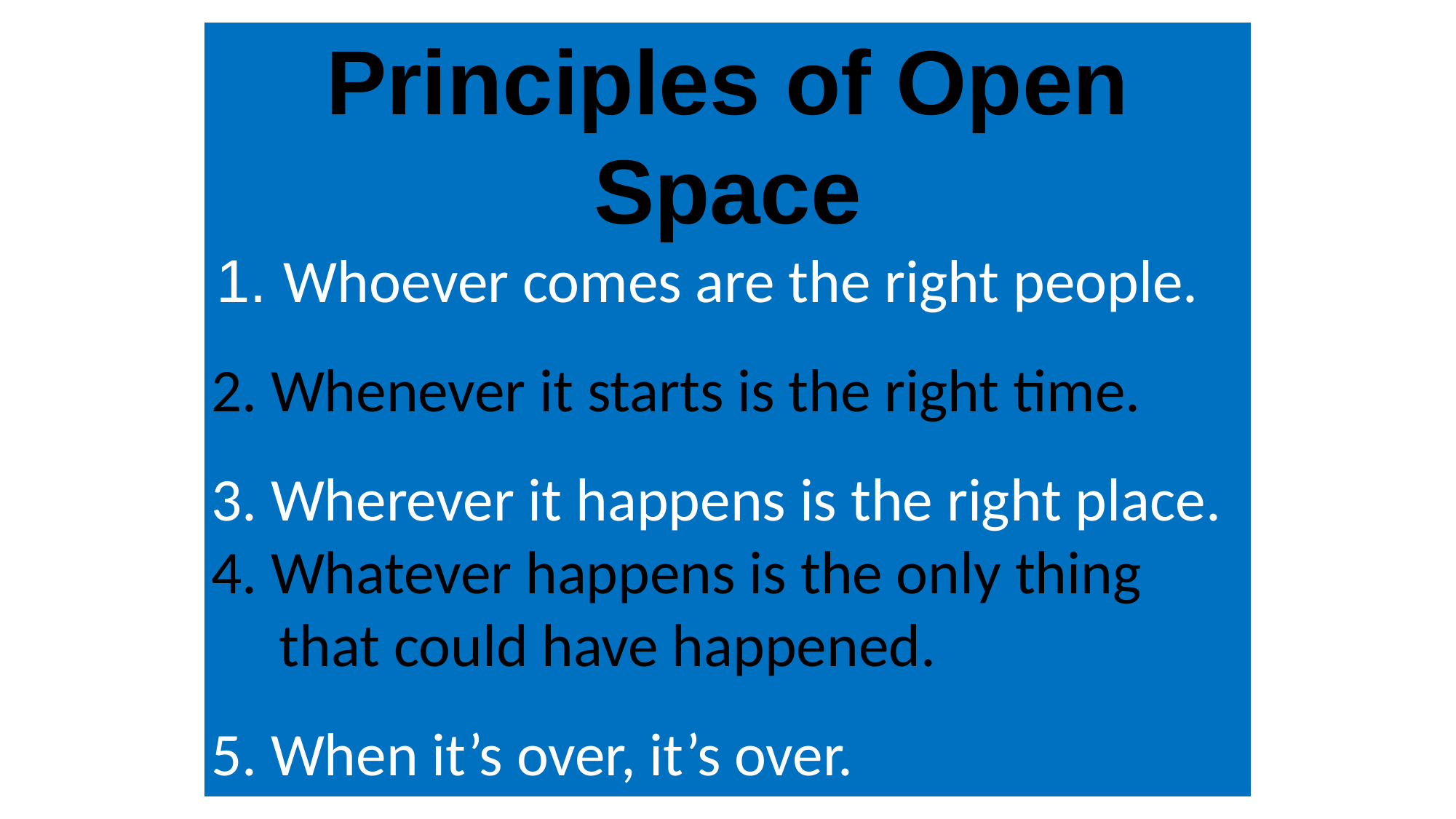

Principles of Open Space
 1. Whoever comes are the right people.
2. Whenever it starts is the right time.
3. Wherever it happens is the right place.
4. Whatever happens is the only thing
     that could have happened.
5. When it’s over, it’s over.
6. Document and Share